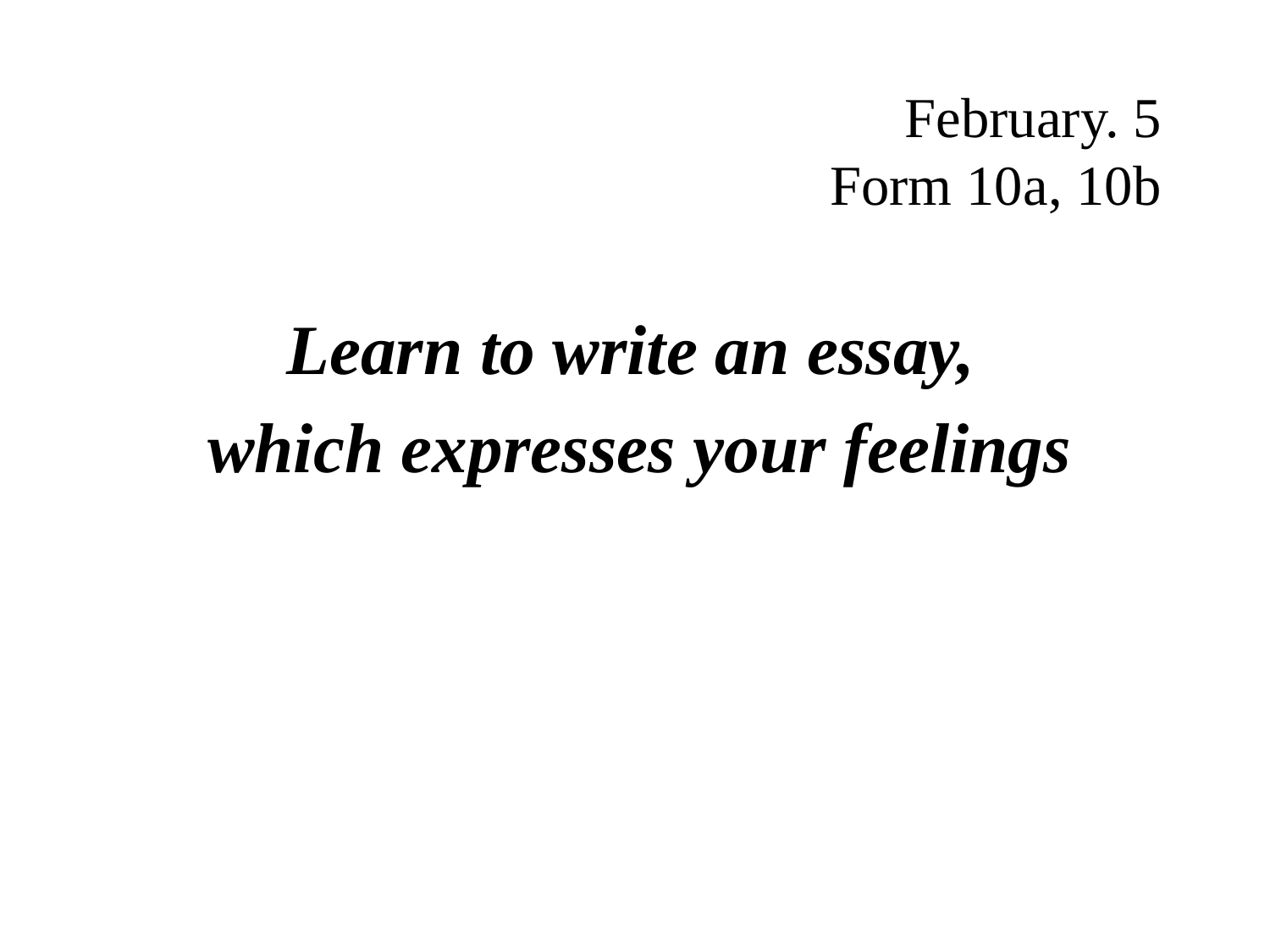

# February. 5 Form 10a, 10b
Learn to write an essay,
which expresses your feelings